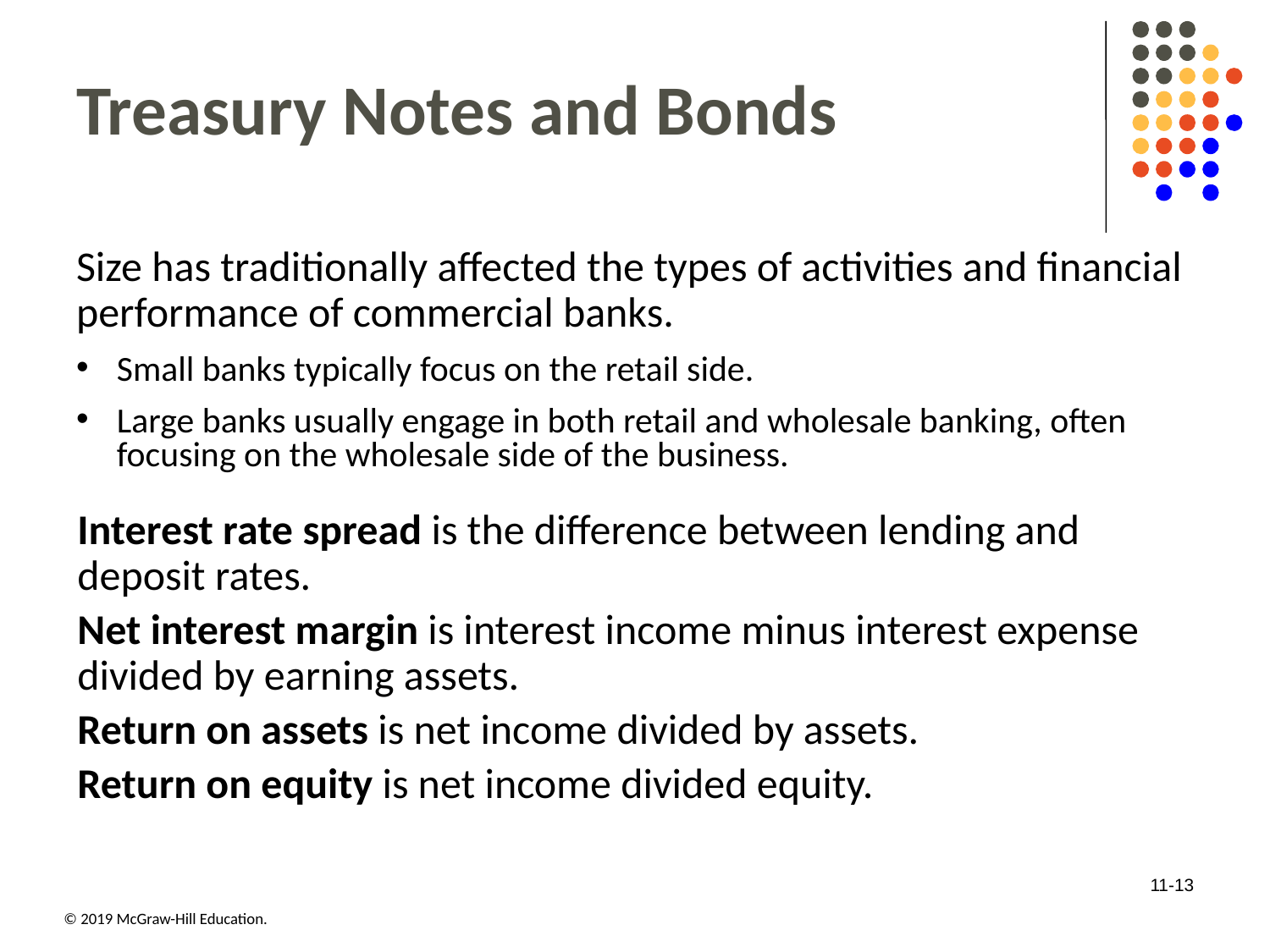

# Treasury Notes and Bonds
Size has traditionally affected the types of activities and financial performance of commercial banks.
Small banks typically focus on the retail side.
Large banks usually engage in both retail and wholesale banking, often focusing on the wholesale side of the business.
Interest rate spread is the difference between lending and deposit rates.
Net interest margin is interest income minus interest expense divided by earning assets.
Return on assets is net income divided by assets.
Return on equity is net income divided equity.
11-13